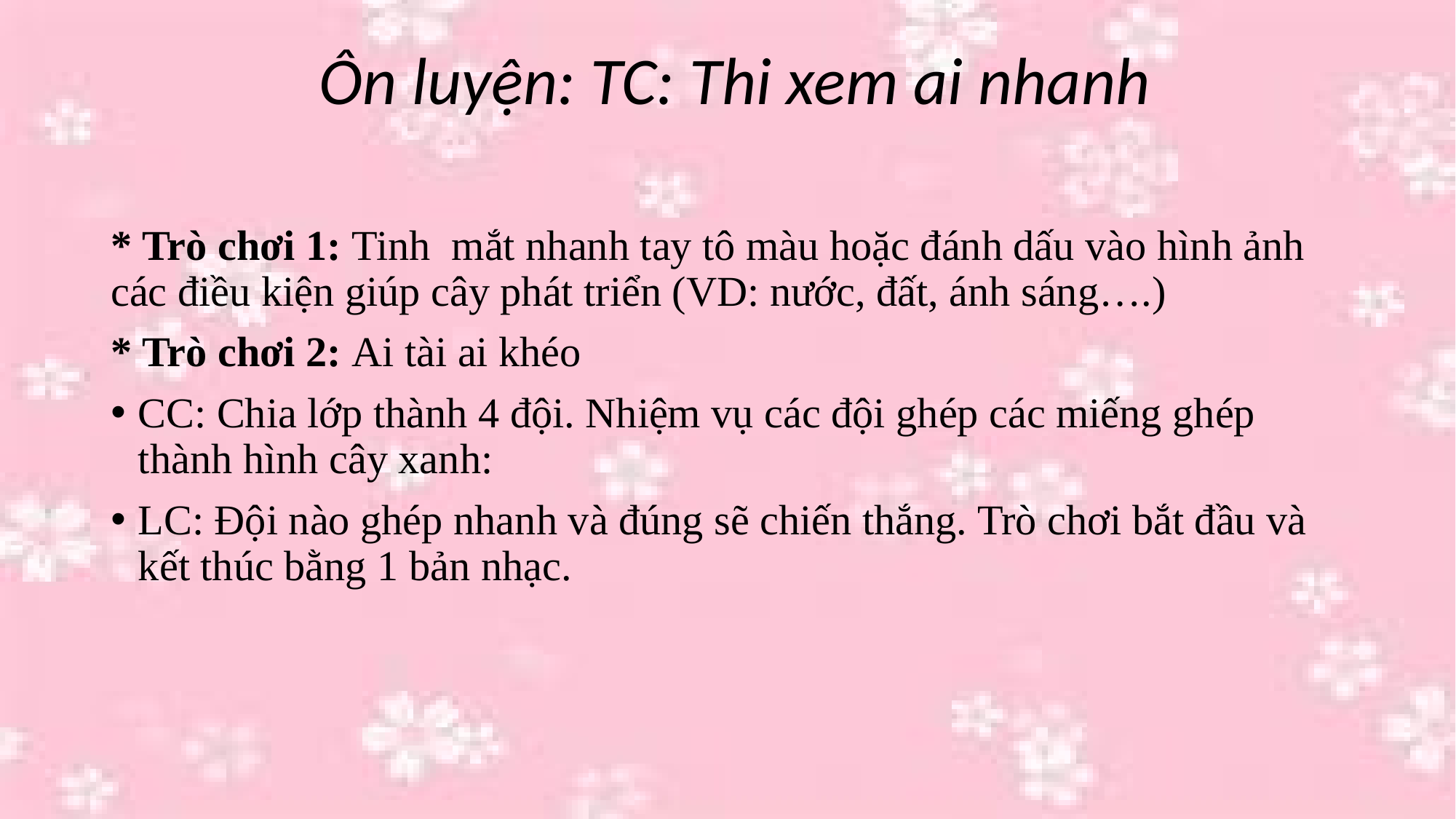

# Ôn luyện: TC: Thi xem ai nhanh
* Trò chơi 1: Tinh  mắt nhanh tay tô màu hoặc đánh dấu vào hình ảnh các điều kiện giúp cây phát triển (VD: nước, đất, ánh sáng….)
* Trò chơi 2: Ai tài ai khéo
CC: Chia lớp thành 4 đội. Nhiệm vụ các đội ghép các miếng ghép thành hình cây xanh:
LC: Đội nào ghép nhanh và đúng sẽ chiến thắng. Trò chơi bắt đầu và kết thúc bằng 1 bản nhạc.